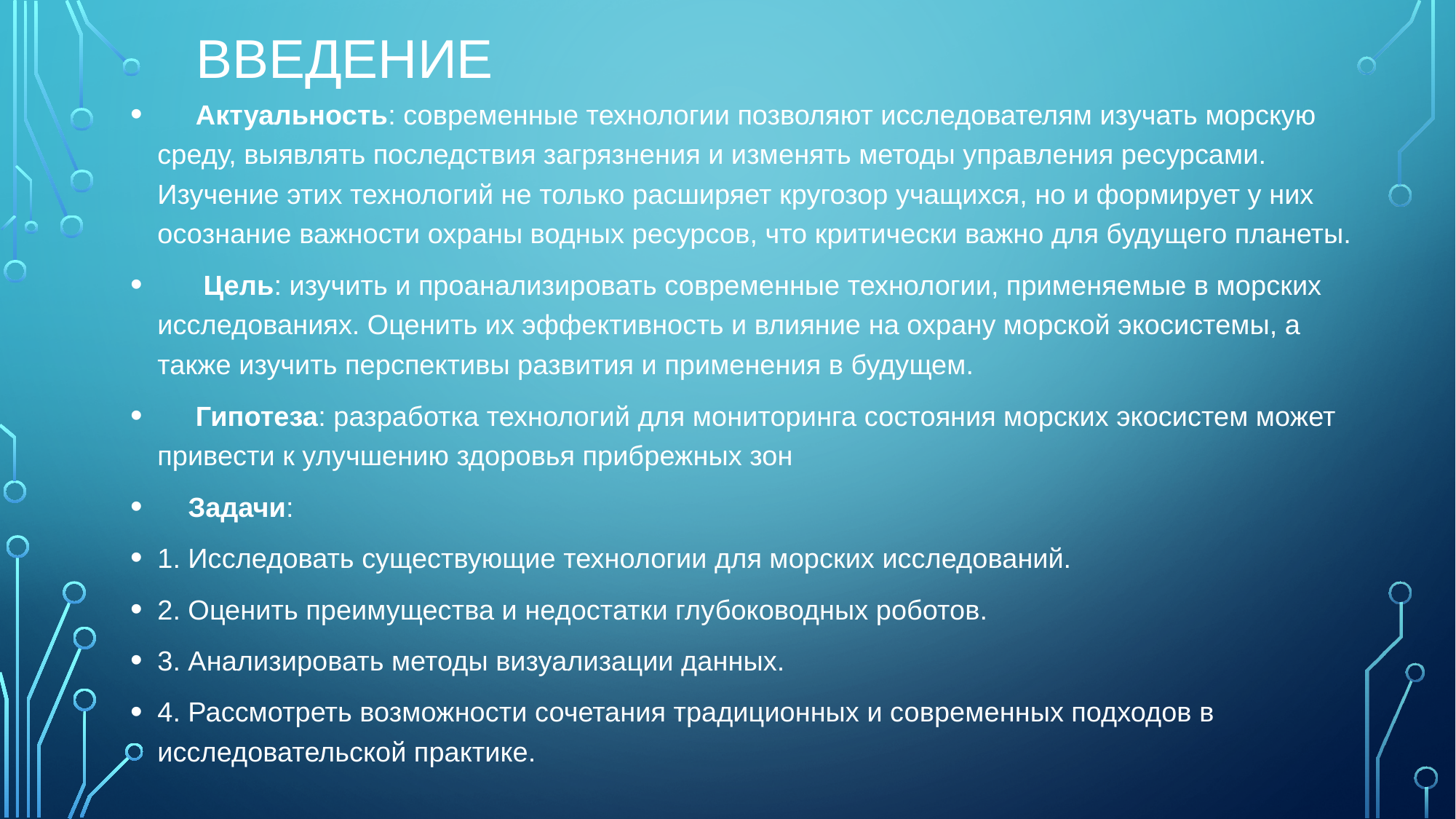

# Введение
     Актуальность: современные технологии позволяют исследователям изучать морскую среду, выявлять последствия загрязнения и изменять методы управления ресурсами. Изучение этих технологий не только расширяет кругозор учащихся, но и формирует у них осознание важности охраны водных ресурсов, что критически важно для будущего планеты.
      Цель: изучить и проанализировать современные технологии, применяемые в морских исследованиях. Оценить их эффективность и влияние на охрану морской экосистемы, а также изучить перспективы развития и применения в будущем.
     Гипотеза: разработка технологий для мониторинга состояния морских экосистем может привести к улучшению здоровья прибрежных зон
    Задачи:
1. Исследовать существующие технологии для морских исследований.
2. Оценить преимущества и недостатки глубоководных роботов.
3. Анализировать методы визуализации данных.
4. Рассмотреть возможности сочетания традиционных и современных подходов в исследовательской практике.